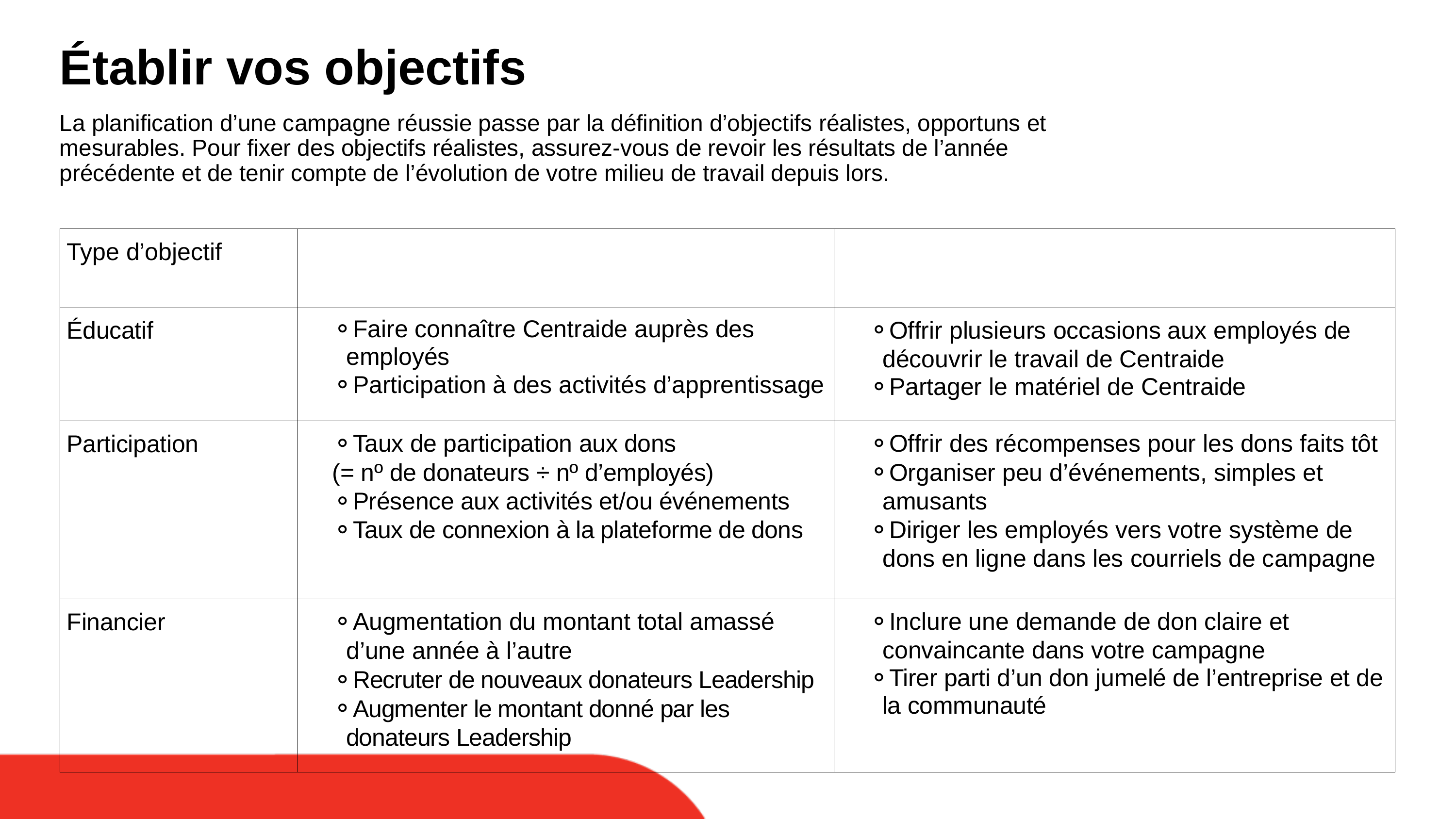

Établir vos objectifs
La planification d’une campagne réussie passe par la définition d’objectifs réalistes, opportuns et mesurables. Pour fixer des objectifs réalistes, assurez-vous de revoir les résultats de l’année précédente et de tenir compte de l’évolution de votre milieu de travail depuis lors.

| Type d’objectif | Exemples | Meilleures pratiques pour atteindre les objectifs |
| --- | --- | --- |
| Éducatif | Faire connaître Centraide auprès des employés Participation à des activités d’apprentissage | Offrir plusieurs occasions aux employés de découvrir le travail de Centraide Partager le matériel de Centraide |
| Participation | Taux de participation aux dons (= nº de donateurs ÷ nº d’employés) Présence aux activités et/ou événements Taux de connexion à la plateforme de dons | Offrir des récompenses pour les dons faits tôt Organiser peu d’événements, simples et amusants Diriger les employés vers votre système de dons en ligne dans les courriels de campagne |
| Financier | Augmentation du montant total amassé d’une année à l’autre Recruter de nouveaux donateurs Leadership Augmenter le montant donné par les donateurs Leadership | Inclure une demande de don claire et convaincante dans votre campagne Tirer parti d’un don jumelé de l’entreprise et de la communauté |